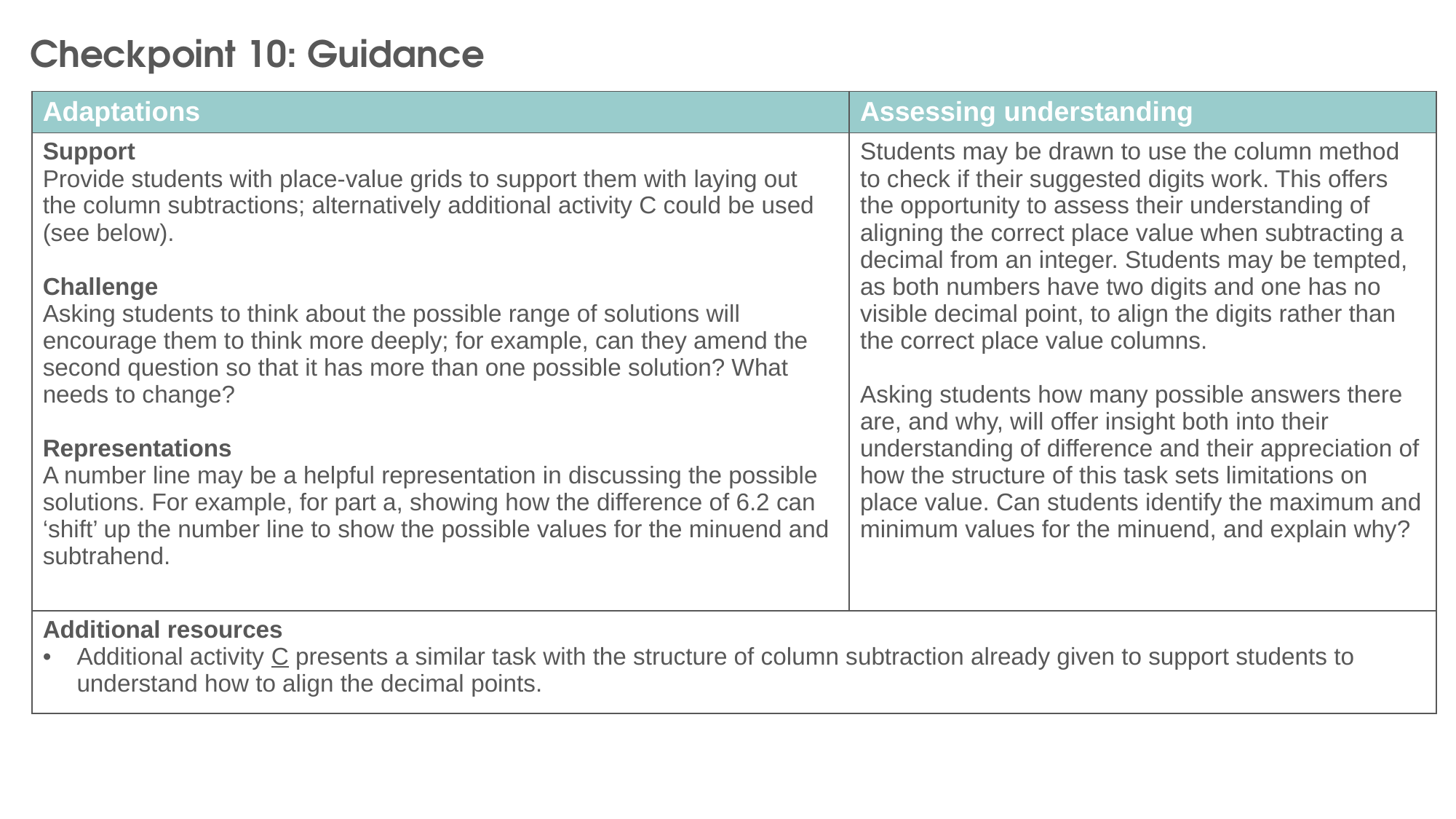

Checkpoint 10: Guidance
| Adaptations | Assessing understanding |
| --- | --- |
| Support Provide students with place-value grids to support them with laying out the column subtractions; alternatively additional activity C could be used (see below). Challenge Asking students to think about the possible range of solutions will encourage them to think more deeply; for example, can they amend the second question so that it has more than one possible solution? What needs to change? Representations A number line may be a helpful representation in discussing the possible solutions. For example, for part a, showing how the difference of 6.2 can ‘shift’ up the number line to show the possible values for the minuend and subtrahend. | Students may be drawn to use the column method to check if their suggested digits work. This offers the opportunity to assess their understanding of aligning the correct place value when subtracting a decimal from an integer. Students may be tempted, as both numbers have two digits and one has no visible decimal point, to align the digits rather than the correct place value columns. Asking students how many possible answers there are, and why, will offer insight both into their understanding of difference and their appreciation of how the structure of this task sets limitations on place value. Can students identify the maximum and minimum values for the minuend, and explain why? |
| Additional resources Additional activity C presents a similar task with the structure of column subtraction already given to support students to understand how to align the decimal points. |  |